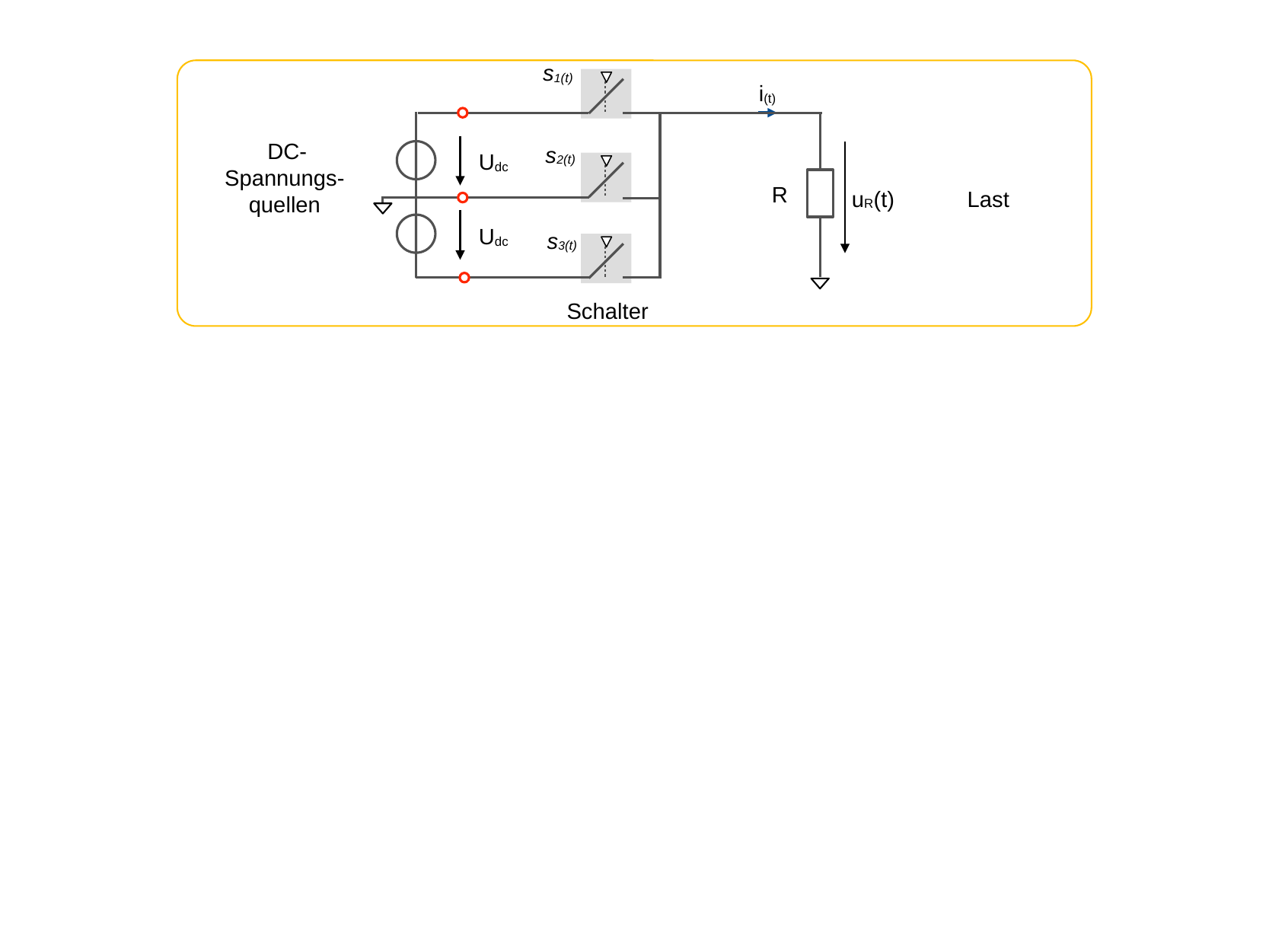

s1(t)

i(t)

DC-Spannungs-quellen
s2(t)

Udc

R
uR(t)
Last

Udc
s3(t)

Schalter